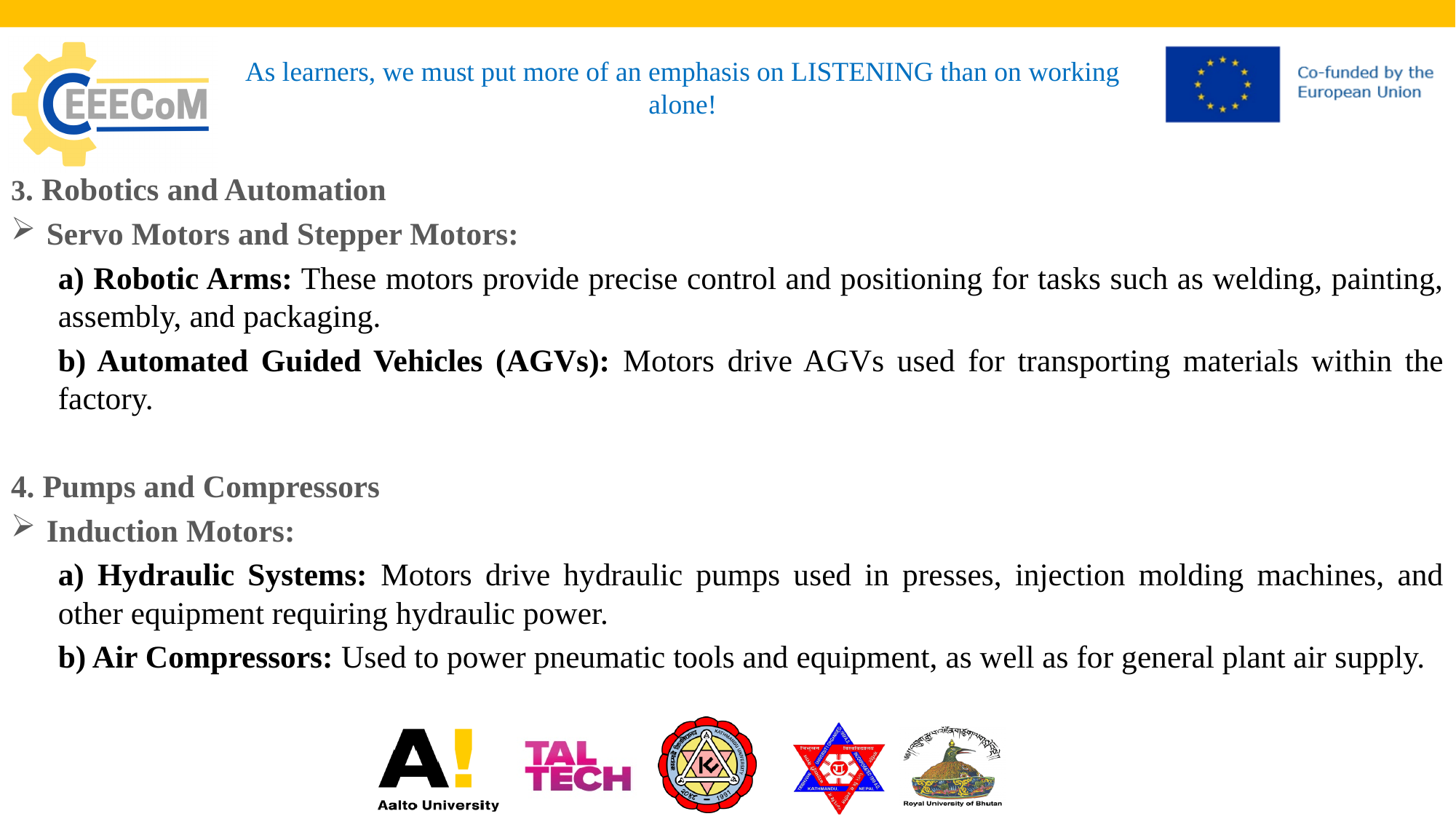

# As learners, we must put more of an emphasis on LISTENING than on working alone!
3. Robotics and Automation
Servo Motors and Stepper Motors:
a) Robotic Arms: These motors provide precise control and positioning for tasks such as welding, painting, assembly, and packaging.
b) Automated Guided Vehicles (AGVs): Motors drive AGVs used for transporting materials within the factory.

4. Pumps and Compressors
Induction Motors:
a) Hydraulic Systems: Motors drive hydraulic pumps used in presses, injection molding machines, and other equipment requiring hydraulic power.
b) Air Compressors: Used to power pneumatic tools and equipment, as well as for general plant air supply.